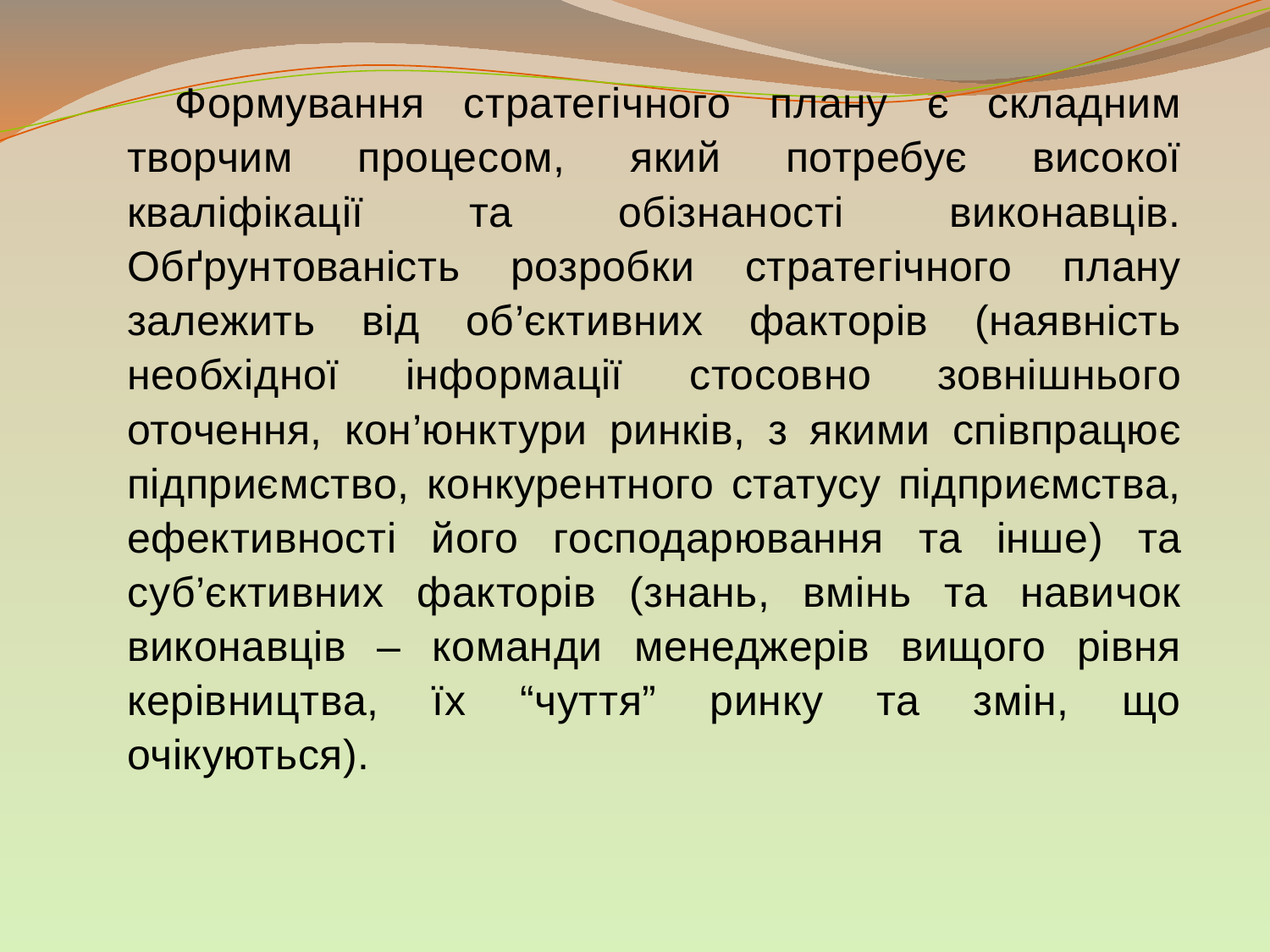

Формування стратегічного плану є складним творчим процесом, який потребує високої кваліфікації та обізнаності виконавців. Обґрунтованість розробки стратегічного плану залежить від об’єктивних факторів (наявність необхідної інформації стосовно зовнішнього оточення, кон’юнктури ринків, з якими співпрацює підприємство, конкурентного статусу підприємства, ефективності його господарювання та інше) та суб’єктивних факторів (знань, вмінь та навичок виконавців – команди менеджерів вищого рівня керівництва, їх “чуття” ринку та змін, що очікуються).